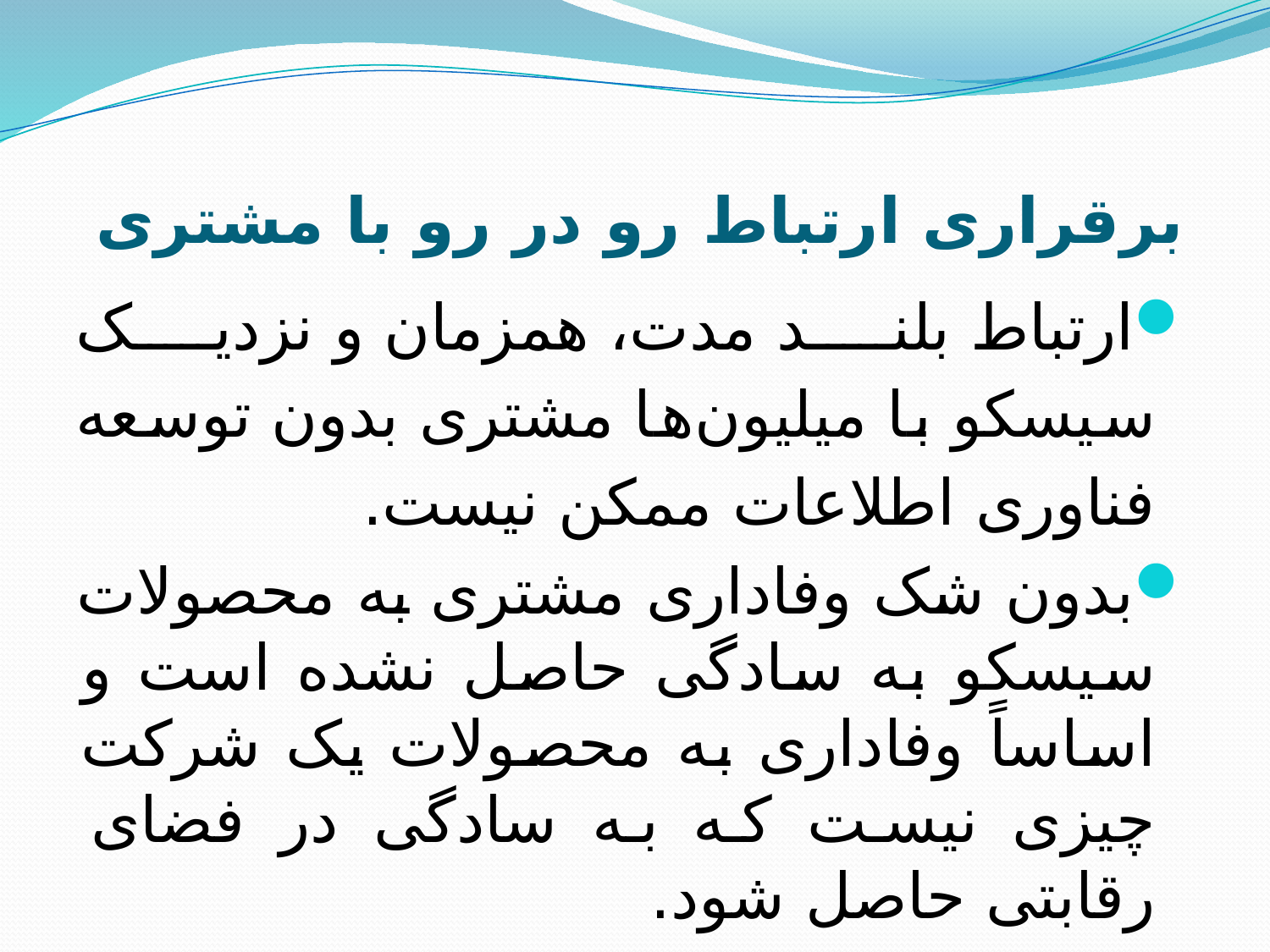

# برقراری ارتباط رو در رو با مشتری
ارتباط بلند مدت، همزمان و نزدیک سیسکو با میلیون‌ها مشتری بدون توسعه فناوری اطلاعات ممکن نیست.
بدون شک وفاداری مشتری به محصولات سیسکو به سادگی حاصل نشده است و اساساً وفاداری به محصولات یک شرکت چیزی نیست که به سادگی در فضای رقابتی حاصل ‌شود.